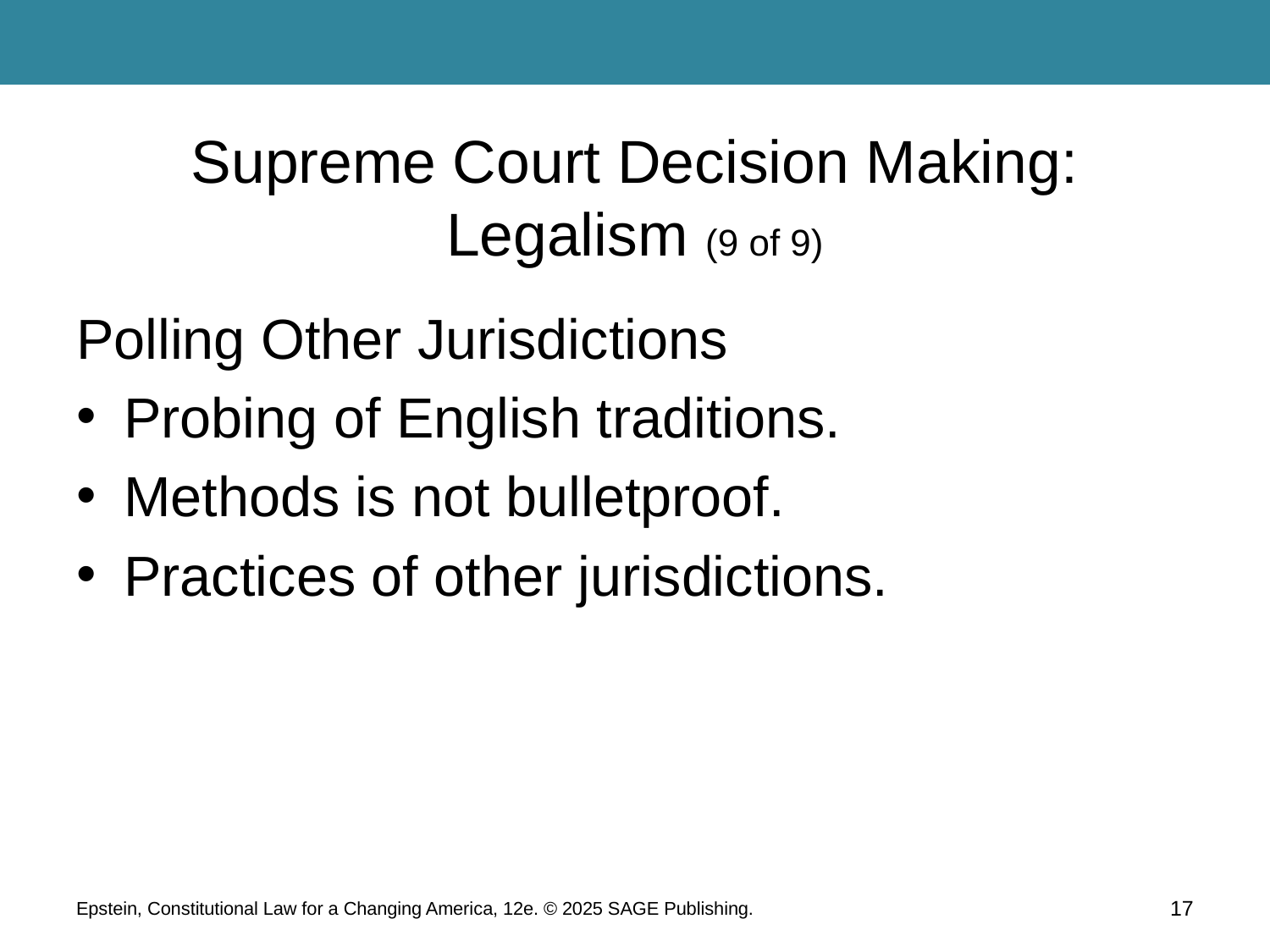

# Supreme Court Decision Making: Legalism (9 of 9)
Polling Other Jurisdictions
Probing of English traditions.
Methods is not bulletproof.
Practices of other jurisdictions.
Epstein, Constitutional Law for a Changing America, 12e. © 2025 SAGE Publishing.
17